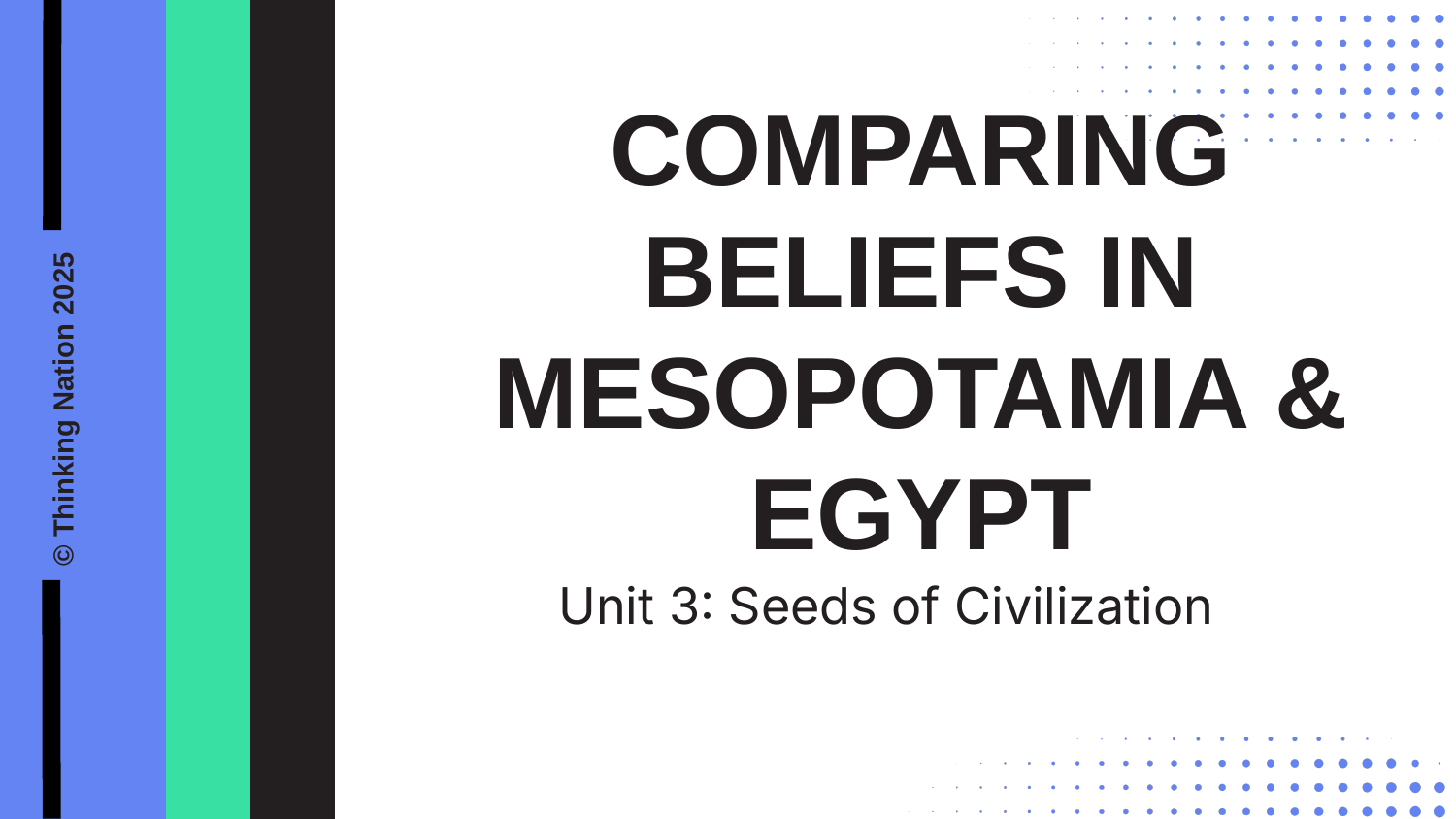

COMPARING BELIEFS IN MESOPOTAMIA & EGYPT
© Thinking Nation 2025
Unit 3: Seeds of Civilization